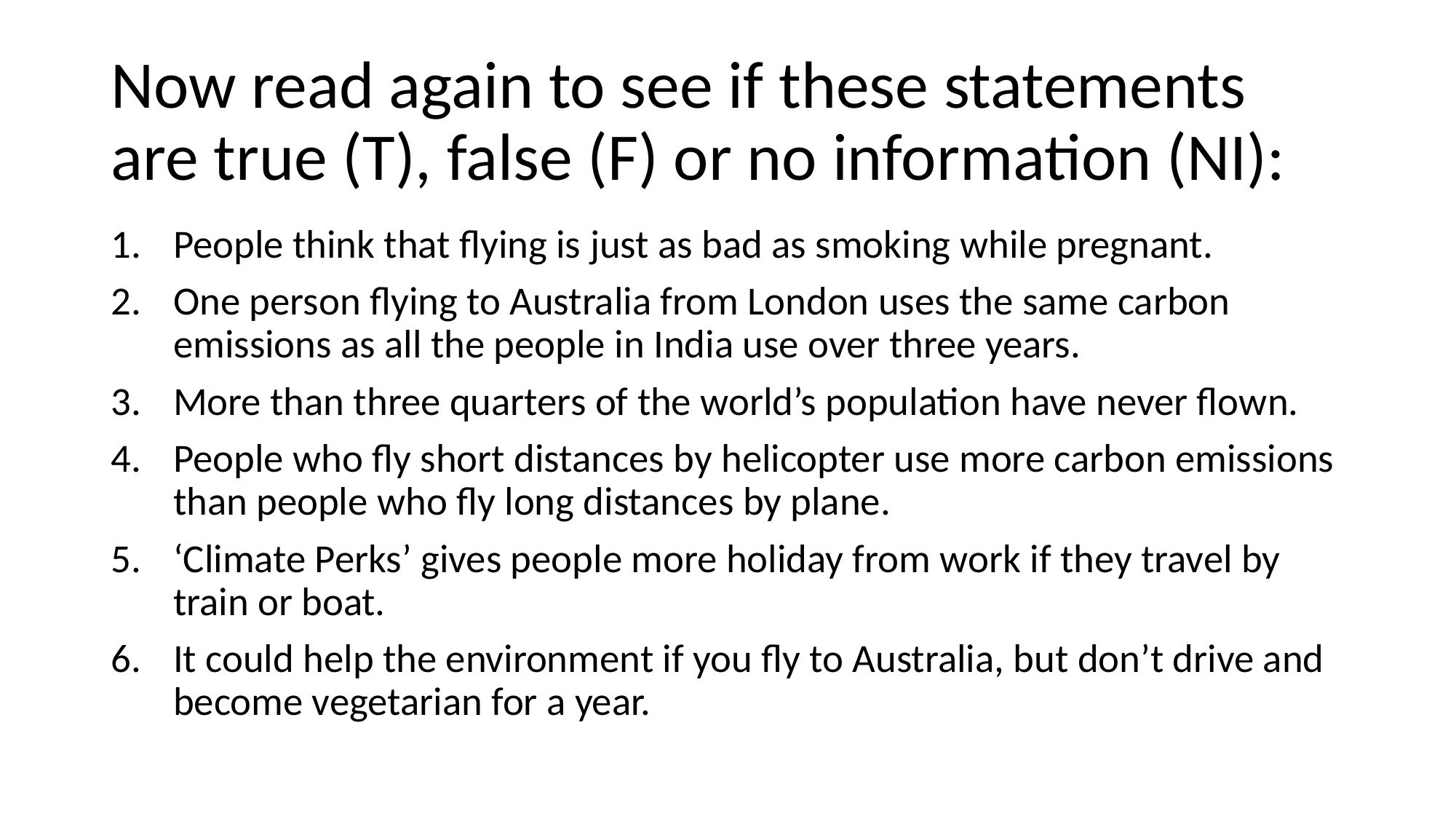

# Now read again to see if these statements are true (T), false (F) or no information (NI):
People think that flying is just as bad as smoking while pregnant.
One person flying to Australia from London uses the same carbon emissions as all the people in India use over three years.
More than three quarters of the world’s population have never flown.
People who fly short distances by helicopter use more carbon emissions than people who fly long distances by plane.
‘Climate Perks’ gives people more holiday from work if they travel by train or boat.
It could help the environment if you fly to Australia, but don’t drive and become vegetarian for a year.